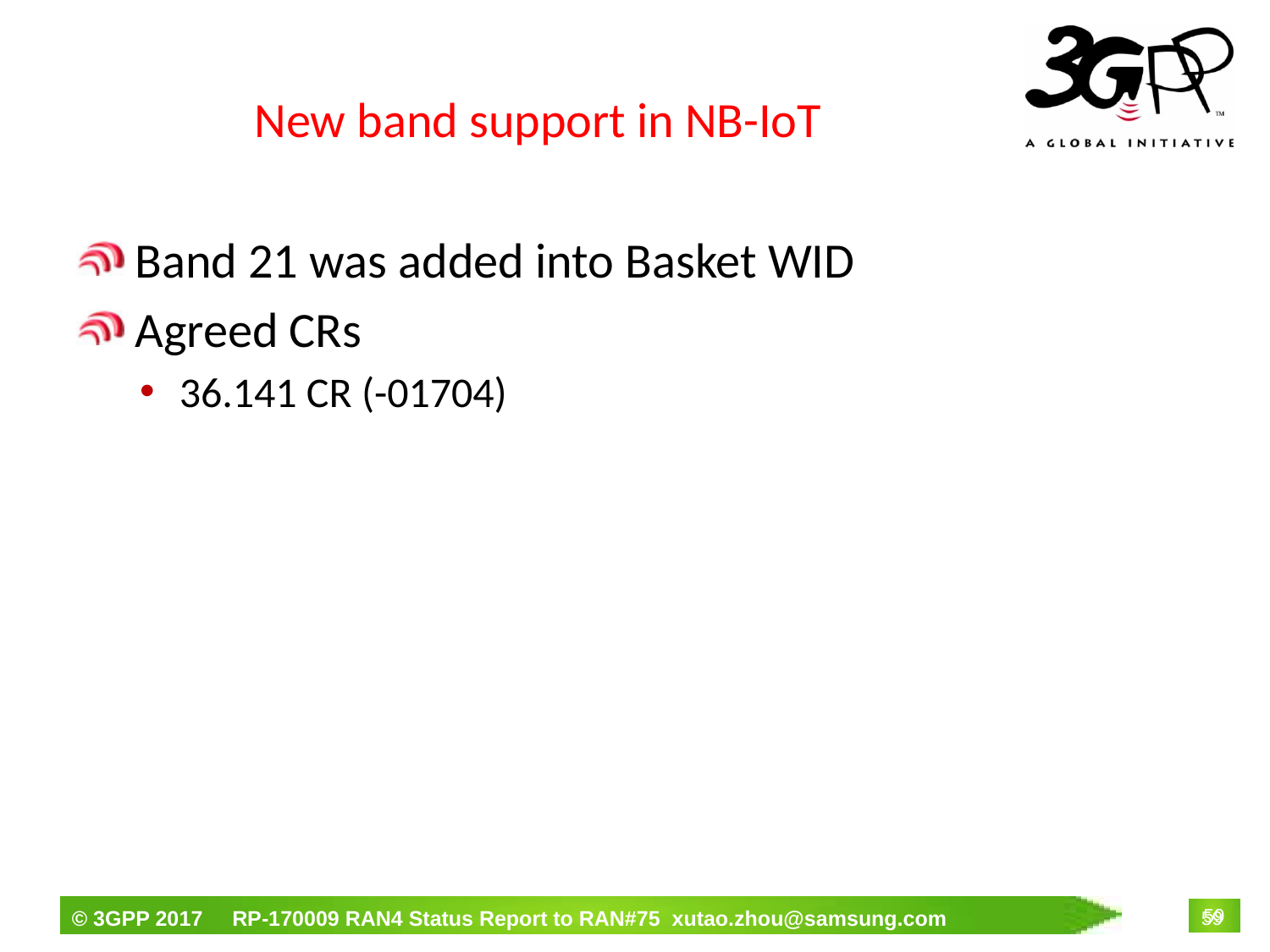

# New band support in NB-IoT
 Band 21 was added into Basket WID
 Agreed CRs
36.141 CR (-01704)

59